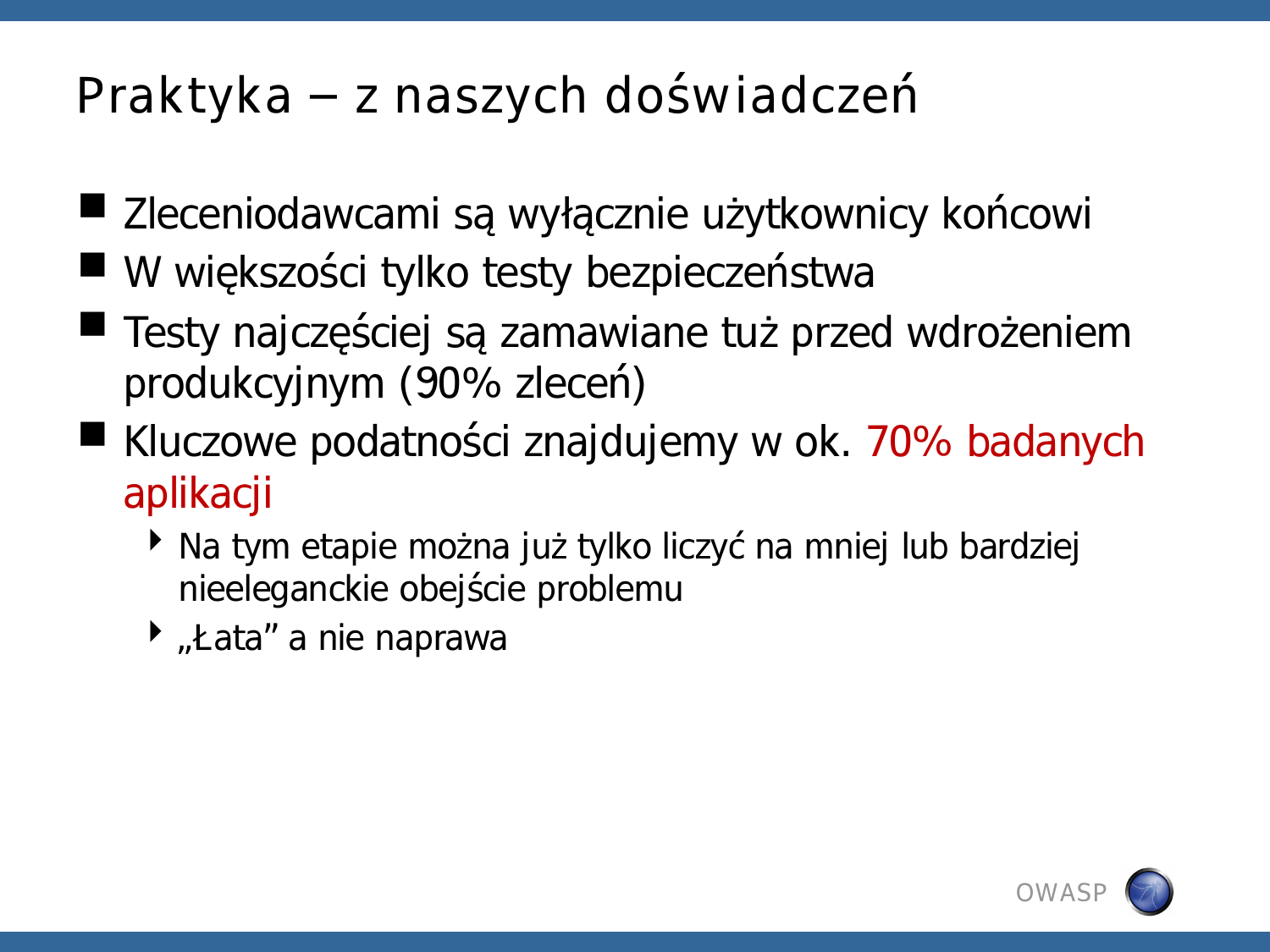

# Praktyka – z naszych doświadczeń
Zleceniodawcami są wyłącznie użytkownicy końcowi
W większości tylko testy bezpieczeństwa
Testy najczęściej są zamawiane tuż przed wdrożeniem produkcyjnym (90% zleceń)
Kluczowe podatności znajdujemy w ok. 70% badanych aplikacji
Na tym etapie można już tylko liczyć na mniej lub bardziej nieeleganckie obejście problemu
„Łata” a nie naprawa